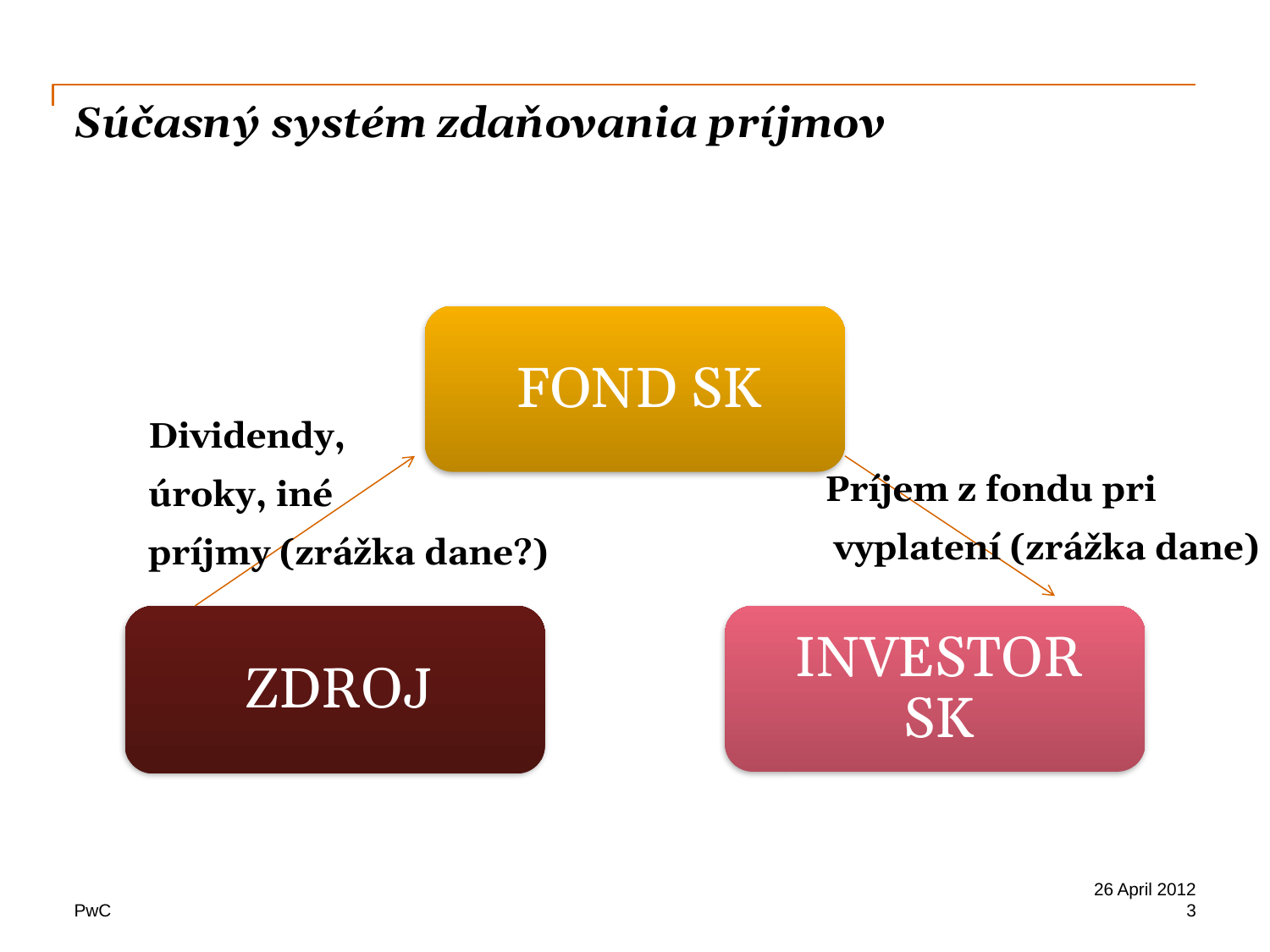

# Súčasný systém zdaňovania príjmov
FOND SK
ZDROJ
INVESTOR SK
Dividendy,
úroky, iné
príjmy (zrážka dane?)

Príjem z fondu pri
 vyplatení (zrážka dane)

26 April 2012
3